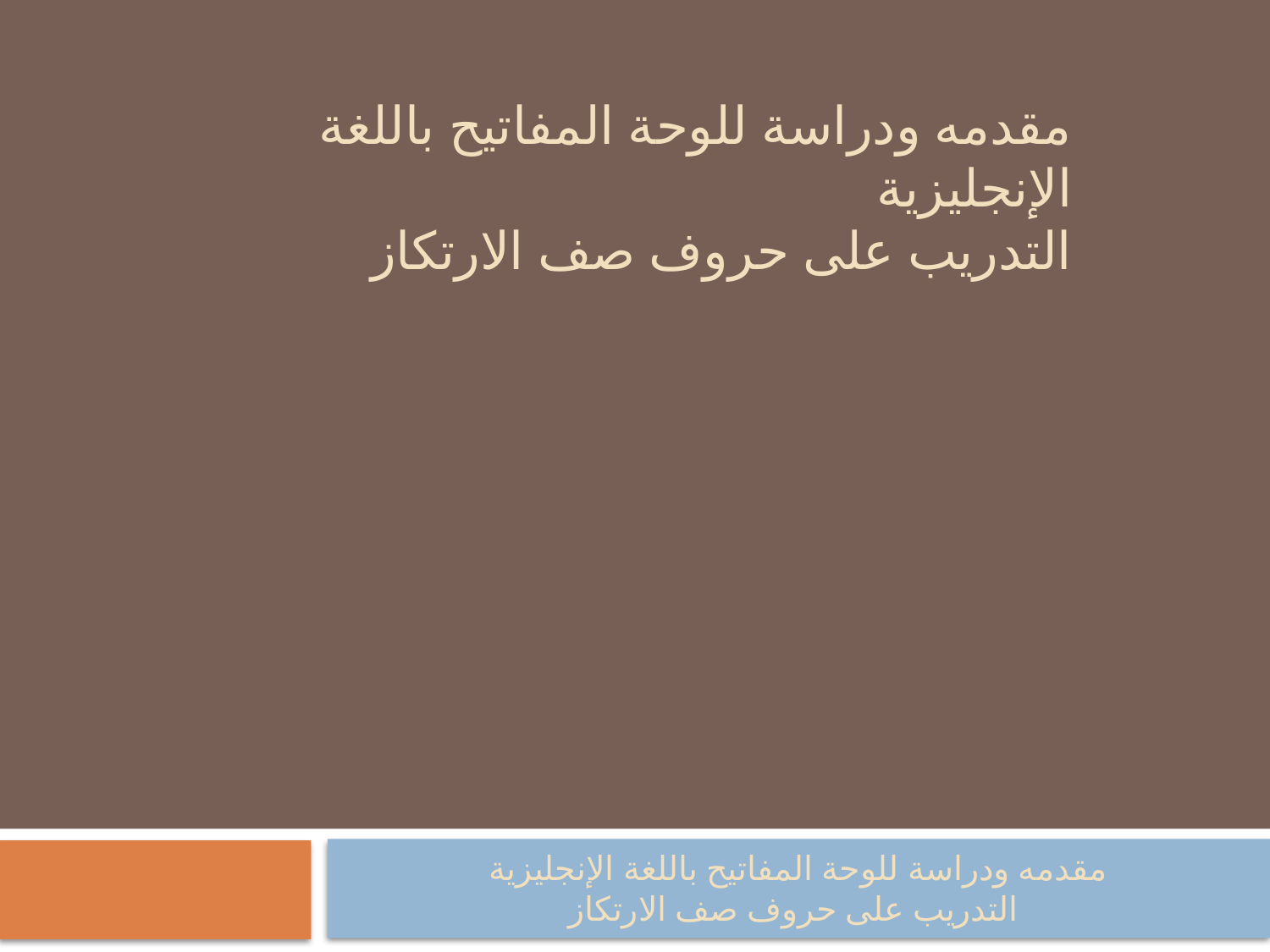

# مقدمه ودراسة للوحة المفاتيح باللغة الإنجليزية التدريب على حروف صف الارتكاز
مقدمه ودراسة للوحة المفاتيح باللغة الإنجليزية
التدريب على حروف صف الارتكاز